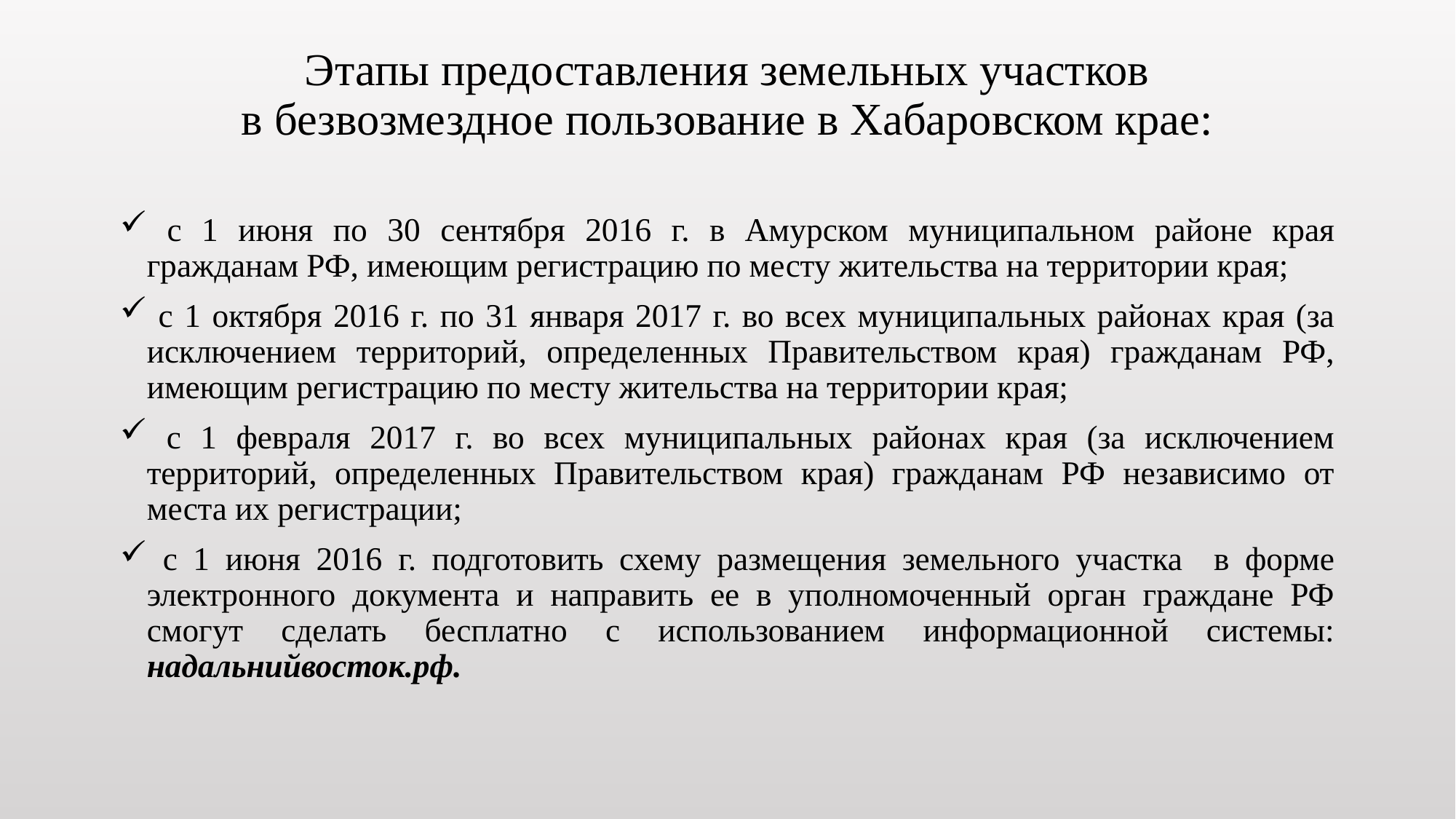

# Этапы предоставления земельных участков в безвозмездное пользование в Хабаровском крае:
 с 1 июня по 30 сентября 2016 г. в Амурском муниципальном районе края гражданам РФ, имеющим регистрацию по месту жительства на территории края;
 с 1 октября 2016 г. по 31 января 2017 г. во всех муниципальных районах края (за исключением территорий, определенных Правительством края) гражданам РФ, имеющим регистрацию по месту жительства на территории края;
 с 1 февраля 2017 г. во всех муниципальных районах края (за исключением территорий, определенных Правительством края) гражданам РФ независимо от места их регистрации;
 с 1 июня 2016 г. подготовить схему размещения земельного участка  в форме электронного документа и направить ее в уполномоченный орган граждане РФ смогут сделать бесплатно с использованием информационной системы: надальнийвосток.рф.